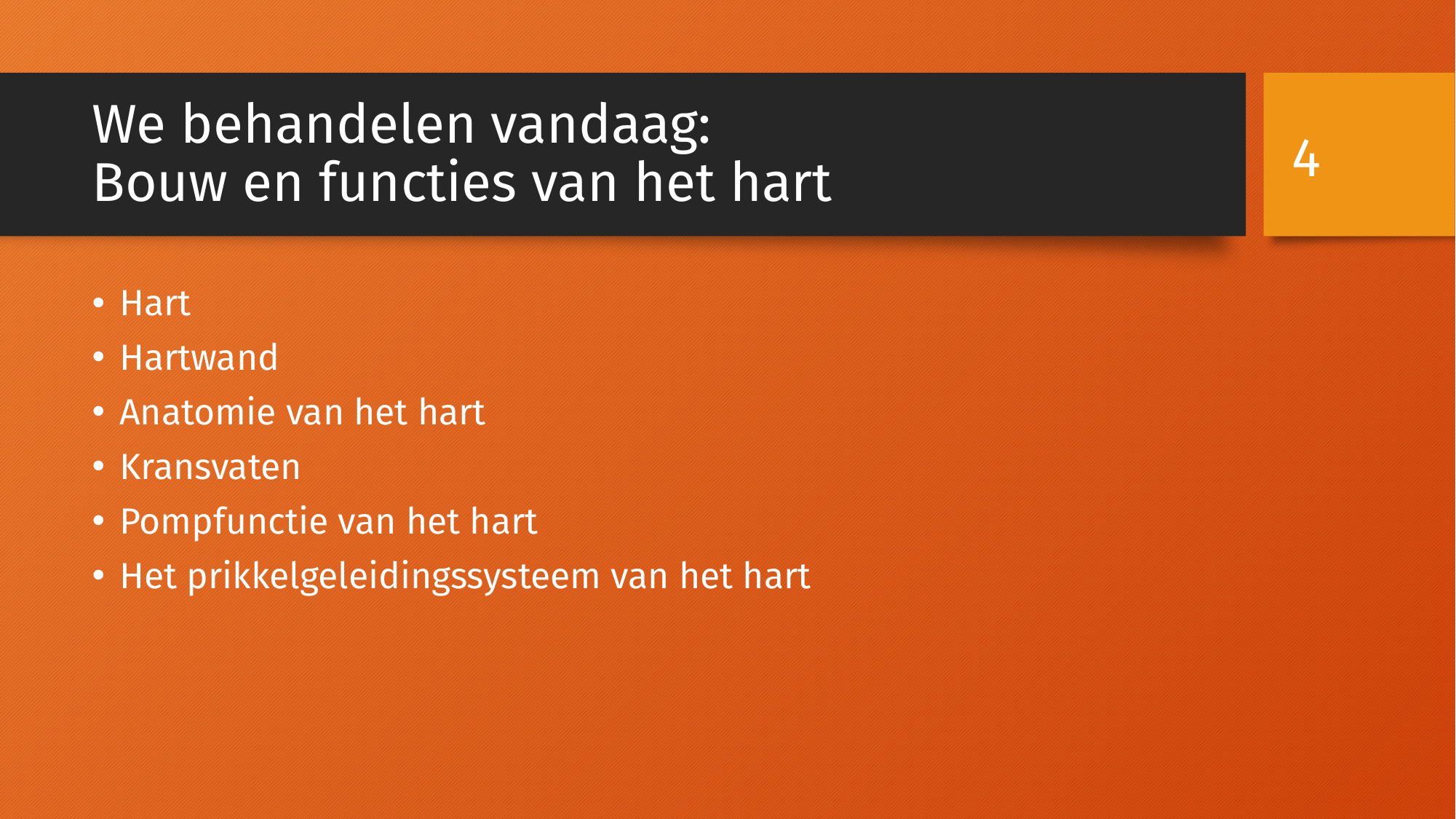

4
# We behandelen vandaag: Bouw en functies van het hart
Hart
Hartwand
Anatomie van het hart
Kransvaten
Pompfunctie van het hart
Het prikkelgeleidingssysteem van het hart